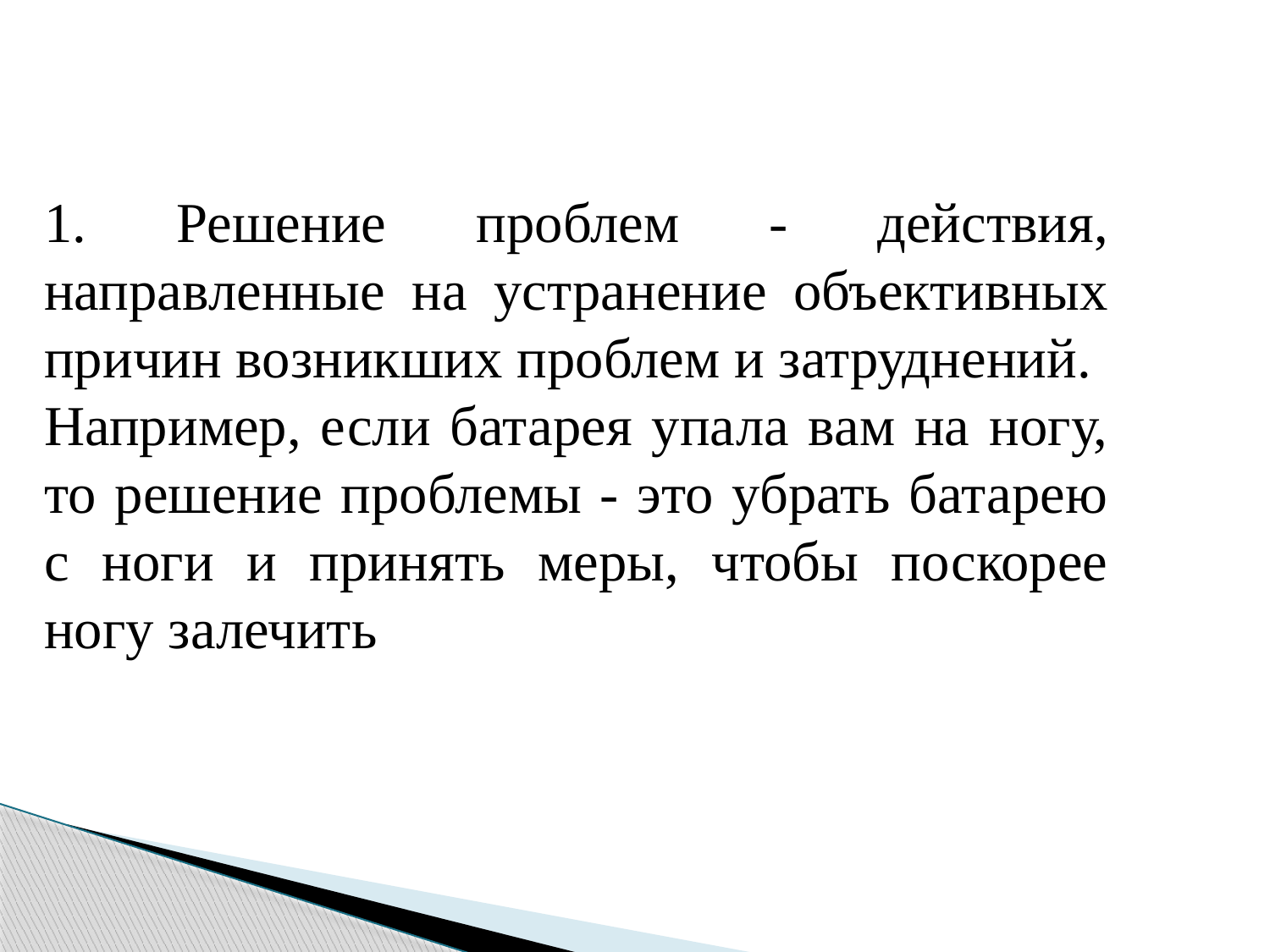

1. Решение проблем - действия, направленные на устранение объективных причин возникших проблем и затруднений.
Например, если батарея упала вам на ногу, то решение проблемы - это убрать батарею с ноги и принять меры, чтобы поскорее ногу залечить